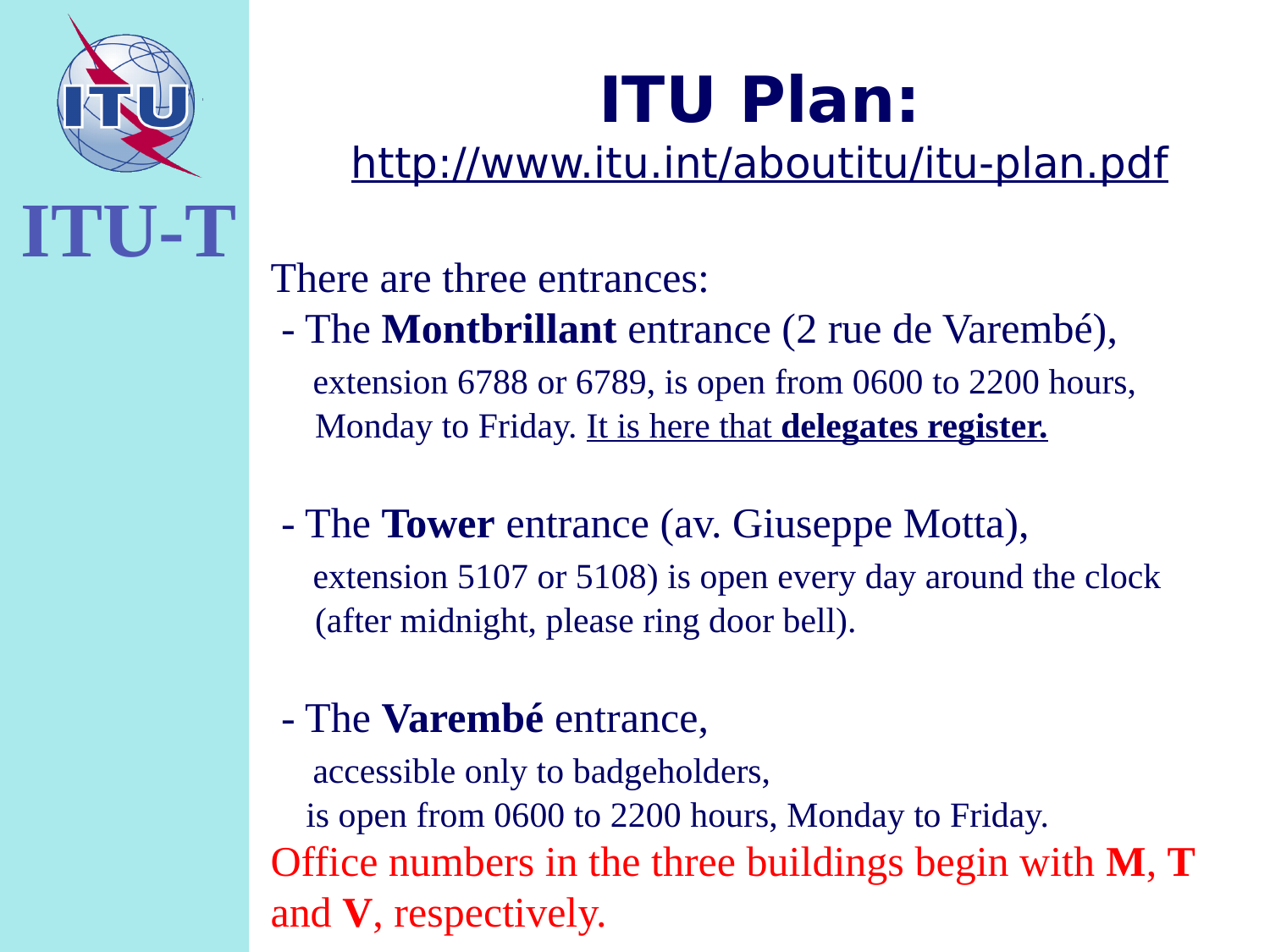

# ITU Plan: http://www.itu.int/aboutitu/itu-plan.pdf
There are three entrances:
 - The Montbrillant entrance (2 rue de Varembé),
    extension 6788 or 6789, is open from 0600 to 2200 hours,
     Monday to Friday. It is here that delegates register.
 - The Tower entrance (av. Giuseppe Motta),
    extension 5107 or 5108) is open every day around the clock
     (after midnight, please ring door bell).
 - The Varembé entrance,
    accessible only to badgeholders,
    is open from 0600 to 2200 hours, Monday to Friday.
Office numbers in the three buildings begin with M, T and V, respectively.